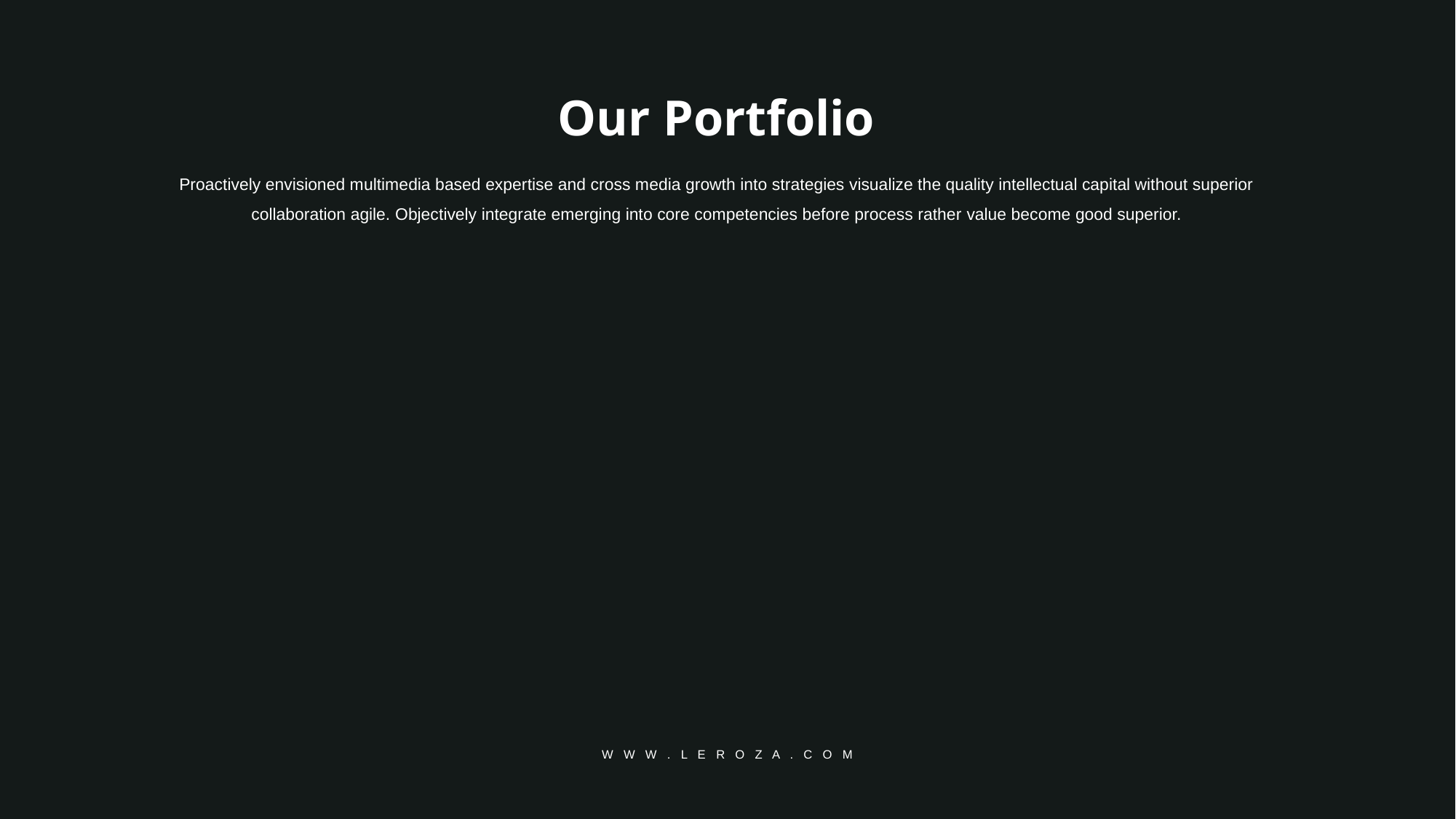

Our Portfolio
Proactively envisioned multimedia based expertise and cross media growth into strategies visualize the quality intellectual capital without superior collaboration agile. Objectively integrate emerging into core competencies before process rather value become good superior.

W   W   W   .   L   E   R   O   Z   A   .   C   O   M